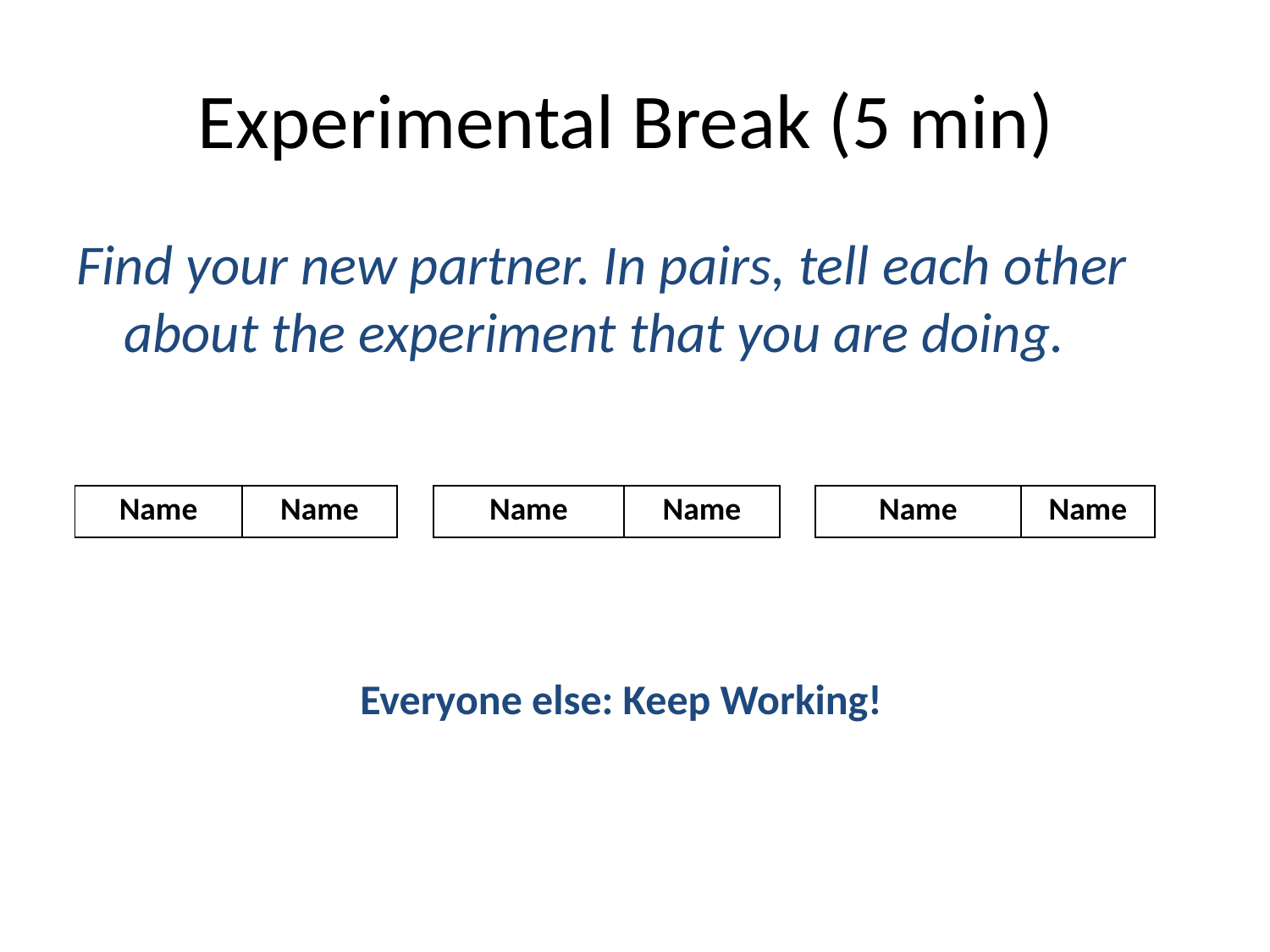

# Experimental Break (5 min)
Find your new partner. In pairs, tell each other about the experiment that you are doing.

| Name | Name |  | Name | Name |  | Name | Name |
| --- | --- | --- | --- | --- | --- | --- | --- |
Everyone else: Keep Working!